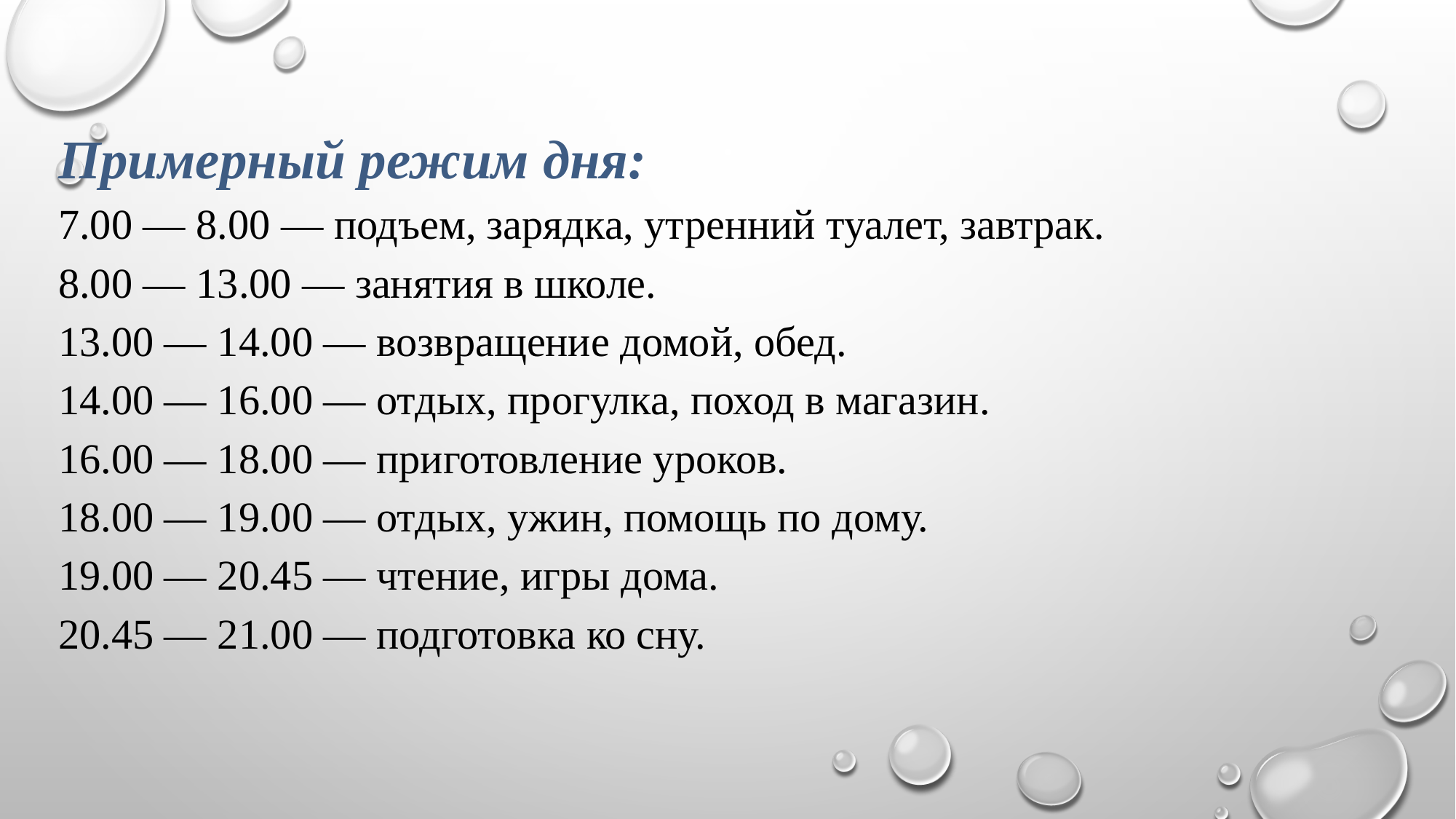

# Примерный режим дня: 7.00 — 8.00 — подъем, зарядка, утренний туалет, завтрак. 8.00 — 13.00 — занятия в школе. 13.00 — 14.00 — возвращение домой, обед. 14.00 — 16.00 — отдых, прогулка, поход в магазин. 16.00 — 18.00 — приготовление уроков. 18.00 — 19.00 — отдых, ужин, помощь по дому. 19.00 — 20.45 — чтение, игры дома. 20.45 — 21.00 — подготовка ко сну.